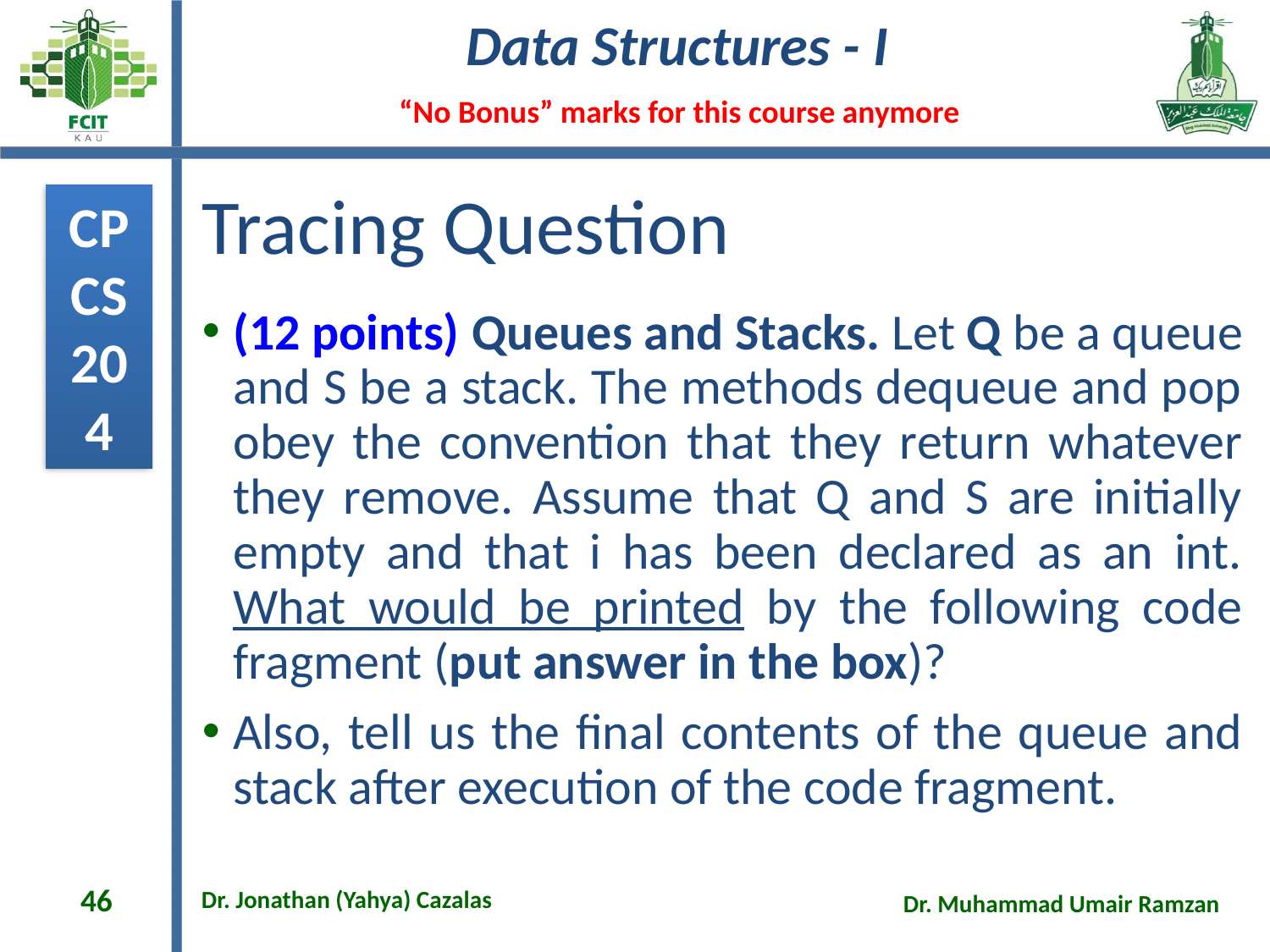

# Tracing Question
(12 points) Queues and Stacks. Let Q be a queue and S be a stack. The methods dequeue and pop obey the convention that they return whatever they remove. Assume that Q and S are initially empty and that i has been declared as an int. What would be printed by the following code fragment (put answer in the box)?
Also, tell us the final contents of the queue and stack after execution of the code fragment.
46